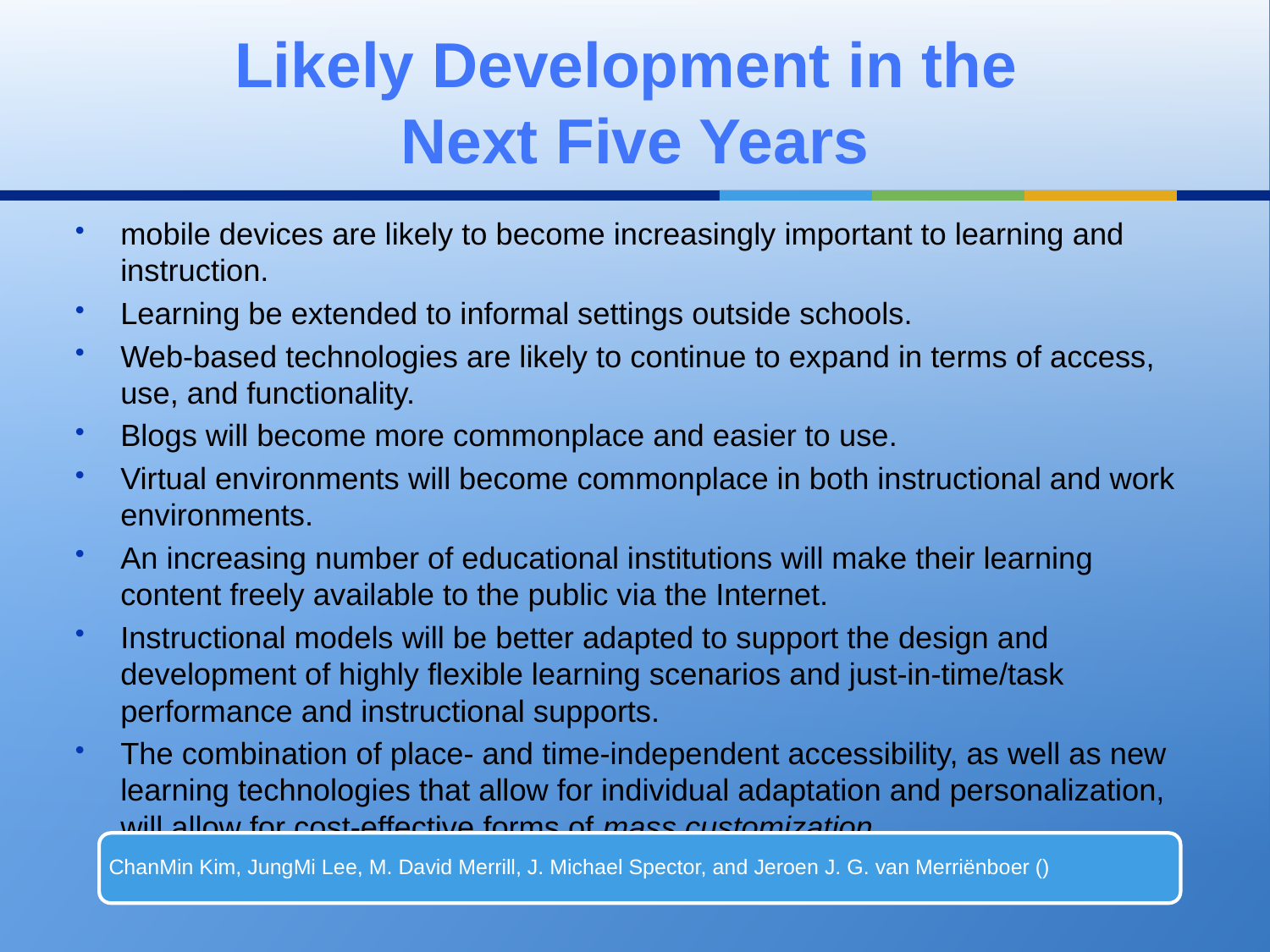

# Likely Development in the Next Five Years
mobile devices are likely to become increasingly important to learning and instruction.
Learning be extended to informal settings outside schools.
Web-based technologies are likely to continue to expand in terms of access, use, and functionality.
Blogs will become more commonplace and easier to use.
Virtual environments will become commonplace in both instructional and work environments.
An increasing number of educational institutions will make their learning content freely available to the public via the Internet.
Instructional models will be better adapted to support the design and development of highly flexible learning scenarios and just-in-time/task performance and instructional supports.
The combination of place- and time-independent accessibility, as well as new learning technologies that allow for individual adaptation and personalization, will allow for cost-effective forms of mass customization

ChanMin Kim, JungMi Lee, M. David Merrill, J. Michael Spector, and Jeroen J. G. van Merriënboer ()